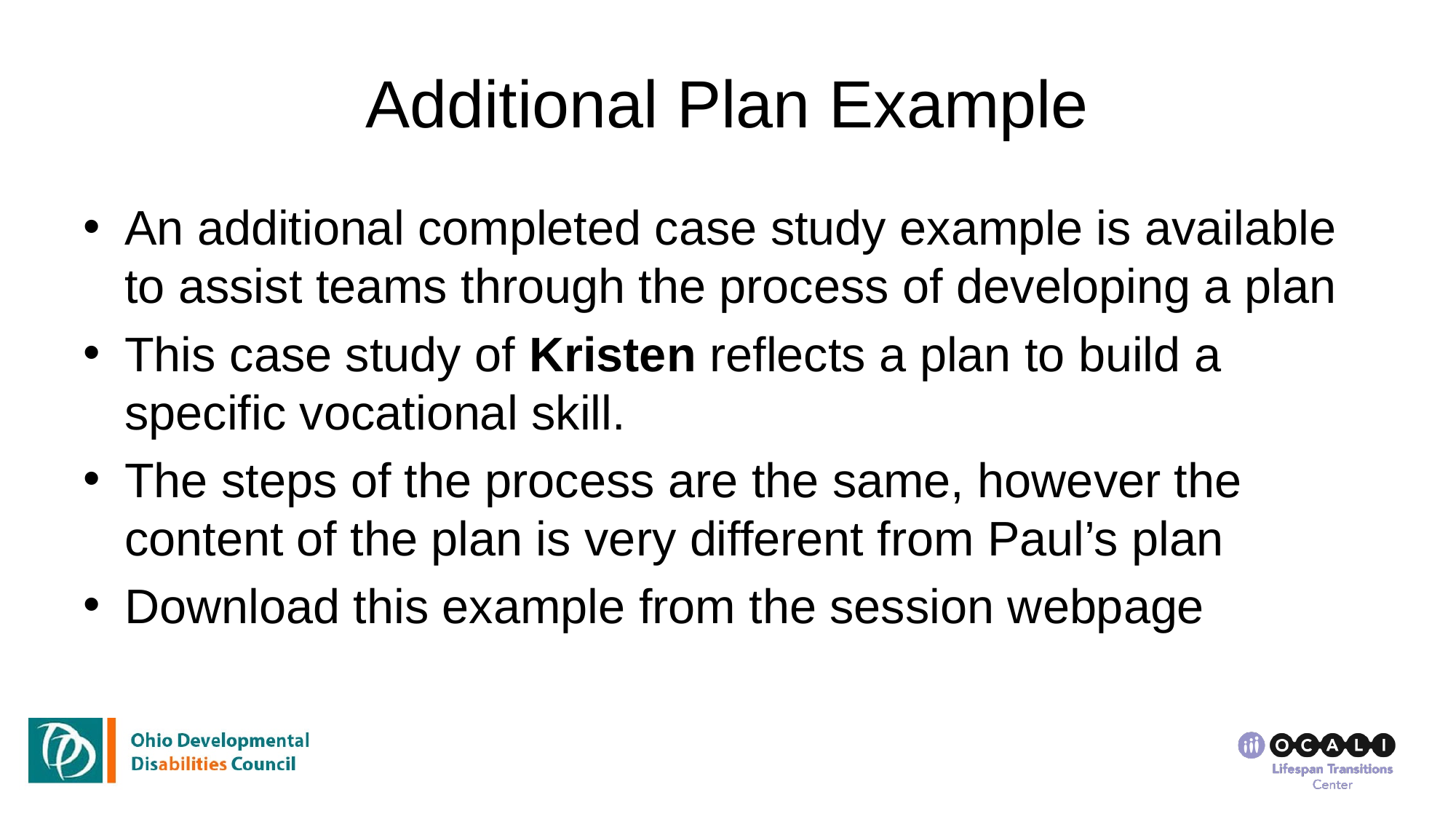

# Additional Plan Example
An additional completed case study example is available to assist teams through the process of developing a plan
This case study of Kristen reflects a plan to build a specific vocational skill.
The steps of the process are the same, however the content of the plan is very different from Paul’s plan
Download this example from the session webpage